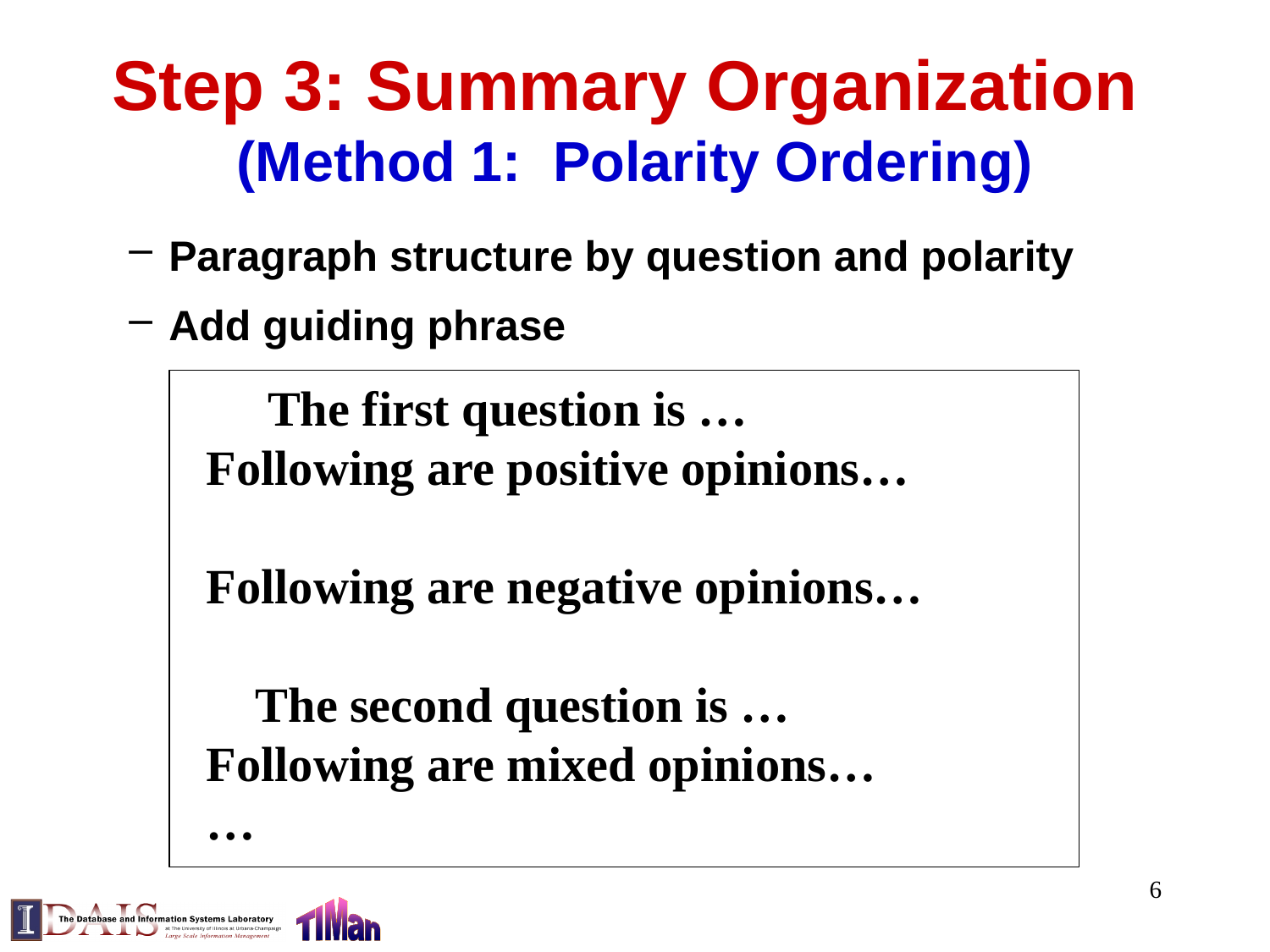

# Step 3: Summary Organization (Method 1:  Polarity Ordering)
Paragraph structure by question and polarity
Add guiding phrase
       The first question is …
  Following are positive opinions…
  Following are negative opinions…
      The second question is …
  Following are mixed opinions…
  …
6